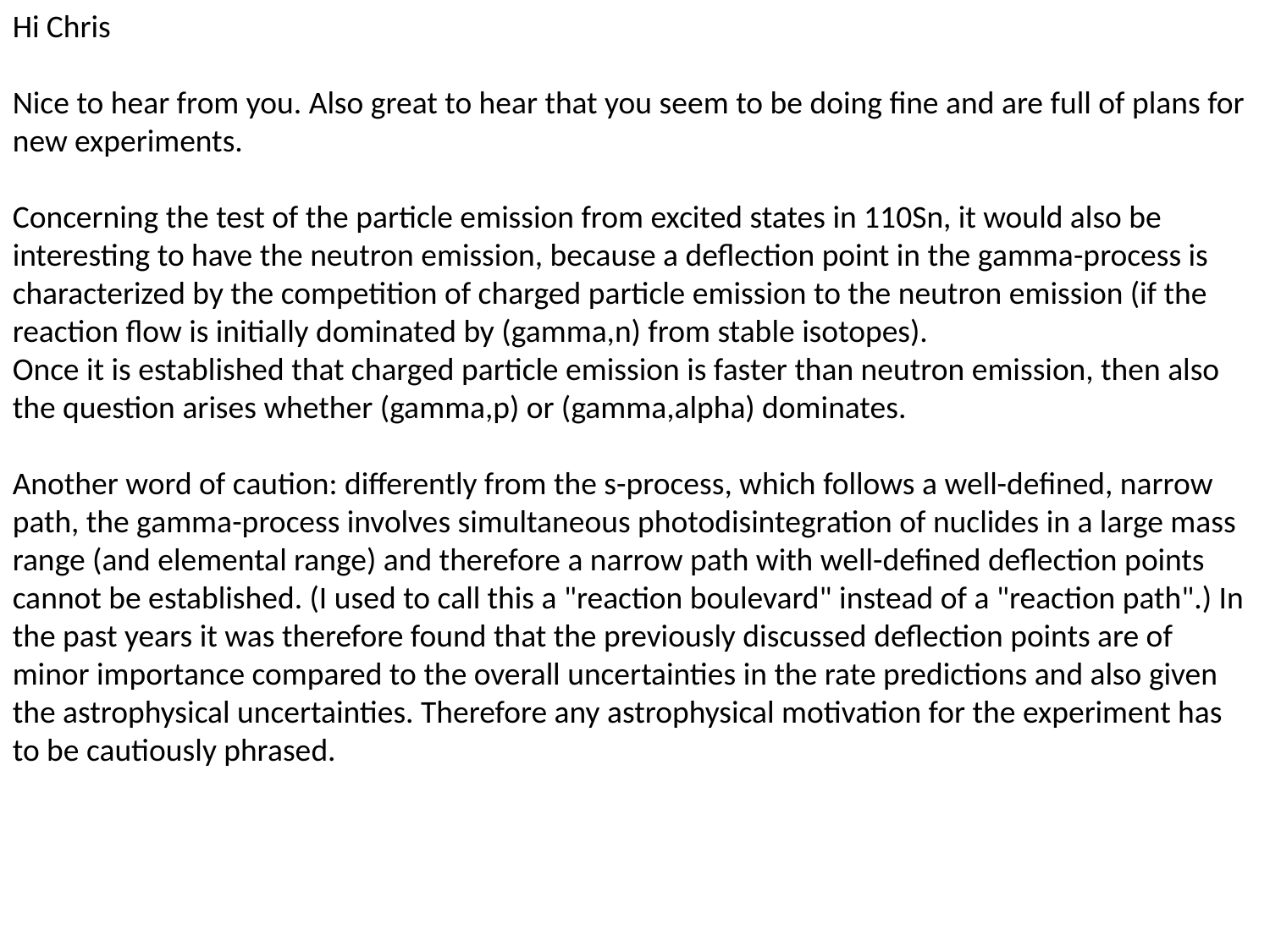

Hi Chris

Nice to hear from you. Also great to hear that you seem to be doing fine and are full of plans for new experiments.

Concerning the test of the particle emission from excited states in 110Sn, it would also be interesting to have the neutron emission, because a deflection point in the gamma-process is characterized by the competition of charged particle emission to the neutron emission (if the reaction flow is initially dominated by (gamma,n) from stable isotopes).
Once it is established that charged particle emission is faster than neutron emission, then also the question arises whether (gamma,p) or (gamma,alpha) dominates.

Another word of caution: differently from the s-process, which follows a well-defined, narrow path, the gamma-process involves simultaneous photodisintegration of nuclides in a large mass range (and elemental range) and therefore a narrow path with well-defined deflection points cannot be established. (I used to call this a "reaction boulevard" instead of a "reaction path".) In the past years it was therefore found that the previously discussed deflection points are of minor importance compared to the overall uncertainties in the rate predictions and also given the astrophysical uncertainties. Therefore any astrophysical motivation for the experiment has to be cautiously phrased.